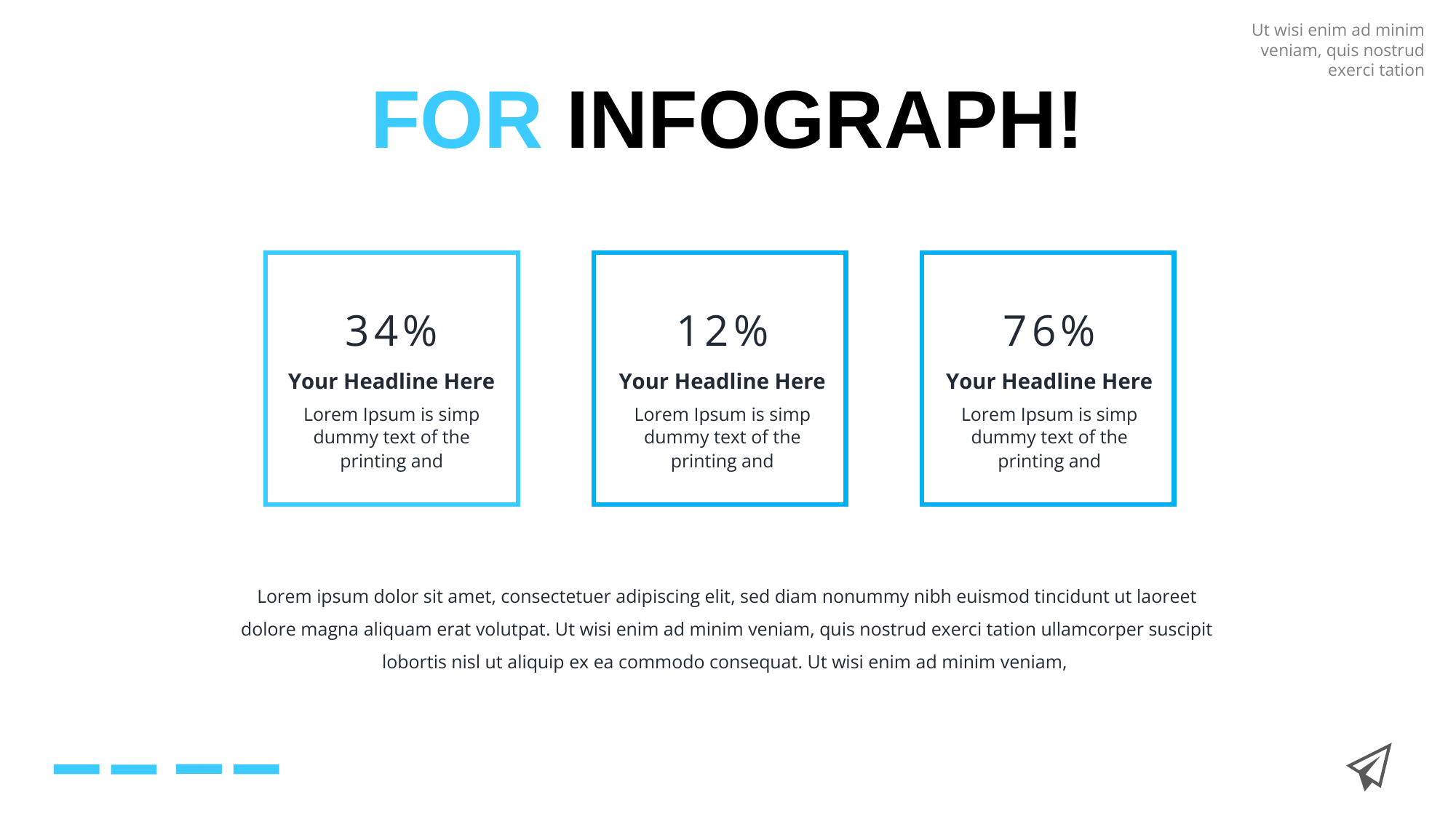

Ut wisi enim ad minim veniam, quis nostrud exerci tation
FOR INFOGRAPH!

34%
12%
76%
Your Headline Here
Your Headline Here
Your Headline Here
Lorem Ipsum is simp dummy text of the printing and
Lorem Ipsum is simp dummy text of the printing and
Lorem Ipsum is simp dummy text of the printing and
Lorem ipsum dolor sit amet, consectetuer adipiscing elit, sed diam nonummy nibh euismod tincidunt ut laoreet dolore magna aliquam erat volutpat. Ut wisi enim ad minim veniam, quis nostrud exerci tation ullamcorper suscipit lobortis nisl ut aliquip ex ea commodo consequat. Ut wisi enim ad minim veniam,